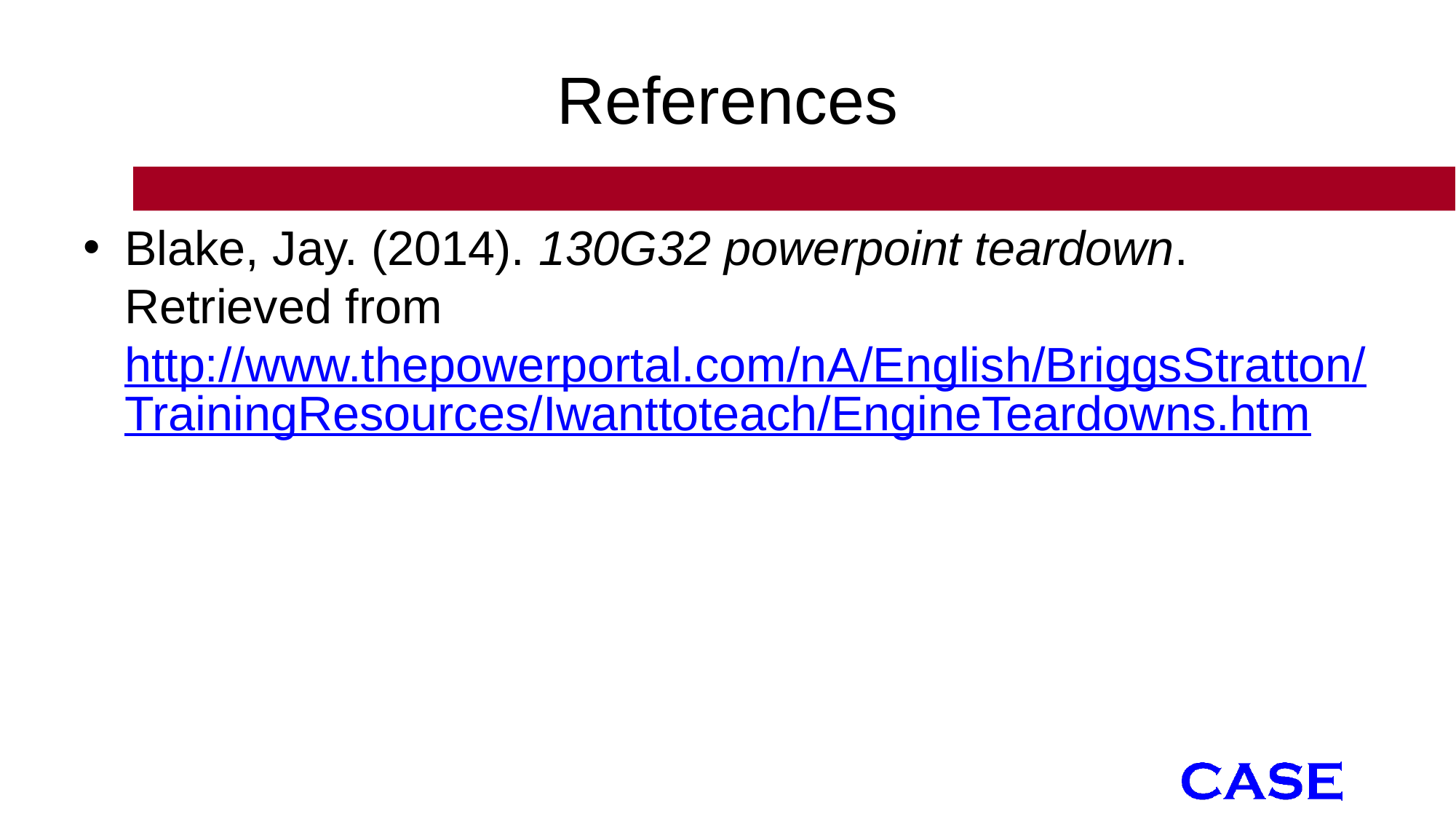

# References
Blake, Jay. (2014). 130G32 powerpoint teardown. Retrieved from http://www.thepowerportal.com/nA/English/BriggsStratton/TrainingResources/Iwanttoteach/EngineTeardowns.htm